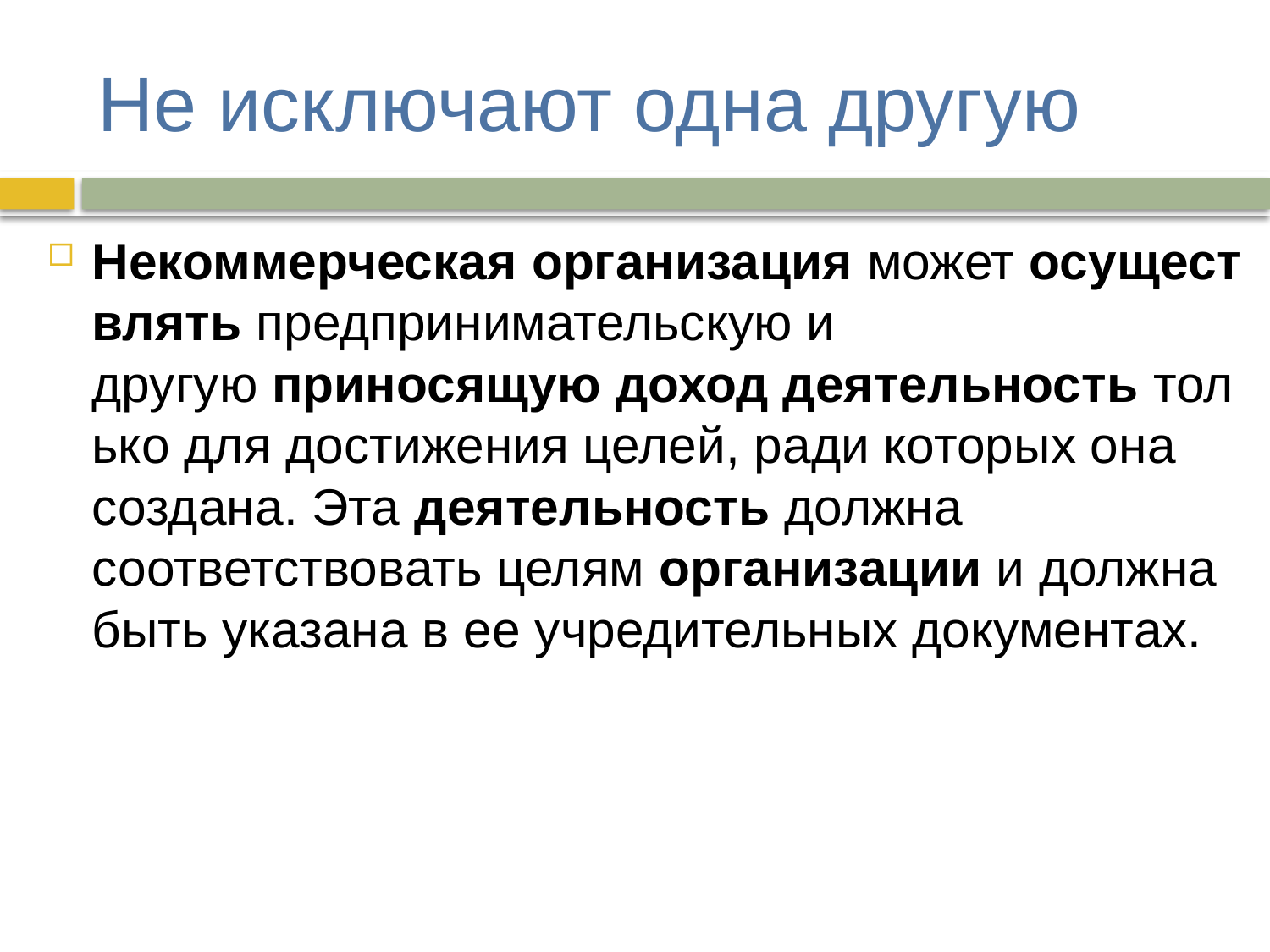

# Не исключают одна другую
Некоммерческая организация может осуществлять предпринимательскую и другую приносящую доход деятельность только для достижения целей, ради которых она создана. Эта деятельность должна соответствовать целям организации и должна быть указана в ее учредительных документах.